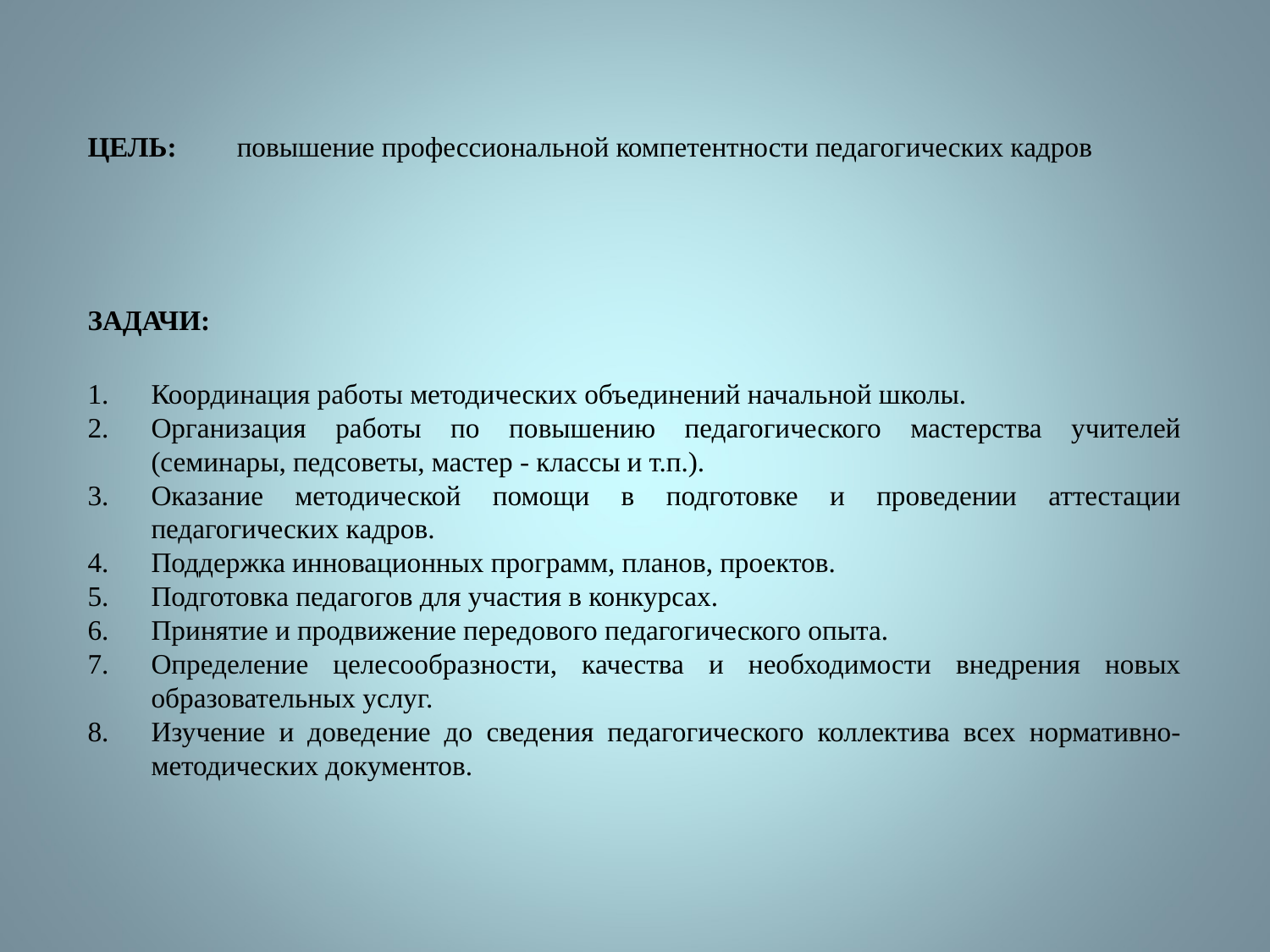

# Цель:	повышение профессиональной компетентности педагогических кадров
Задачи:

Координация работы методических объединений начальной школы.
Организация работы по повышению педагогического мастерства учителей (семинары, педсоветы, мастер - классы и т.п.).
Оказание методической помощи в подготовке и проведении аттестации педагогических кадров.
Поддержка инновационных программ, планов, проектов.
Подготовка педагогов для участия в конкурсах.
Принятие и продвижение передового педагогического опыта.
Определение целесообразности, качества и необходимости внедрения новых образовательных услуг.
Изучение и доведение до сведения педагогического коллектива всех нормативно-методических документов.